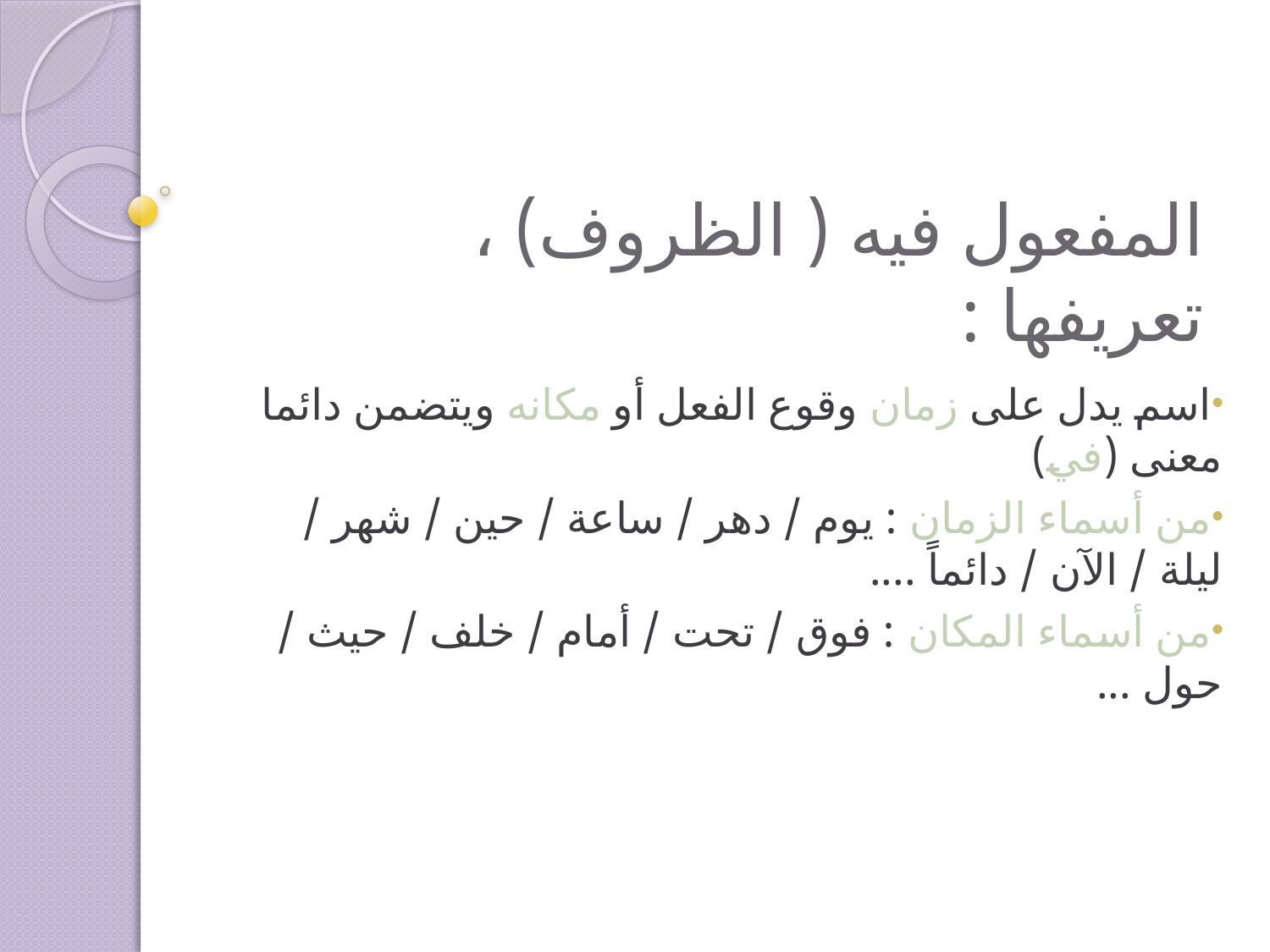

# المفعول فيه ( الظروف) ، تعريفها :
اسم يدل على زمان وقوع الفعل أو مكانه ويتضمن دائما معنى (في)
من أسماء الزمان : يوم / دهر / ساعة / حين / شهر / ليلة / الآن / دائماً ....
من أسماء المكان : فوق / تحت / أمام / خلف / حيث / حول ...